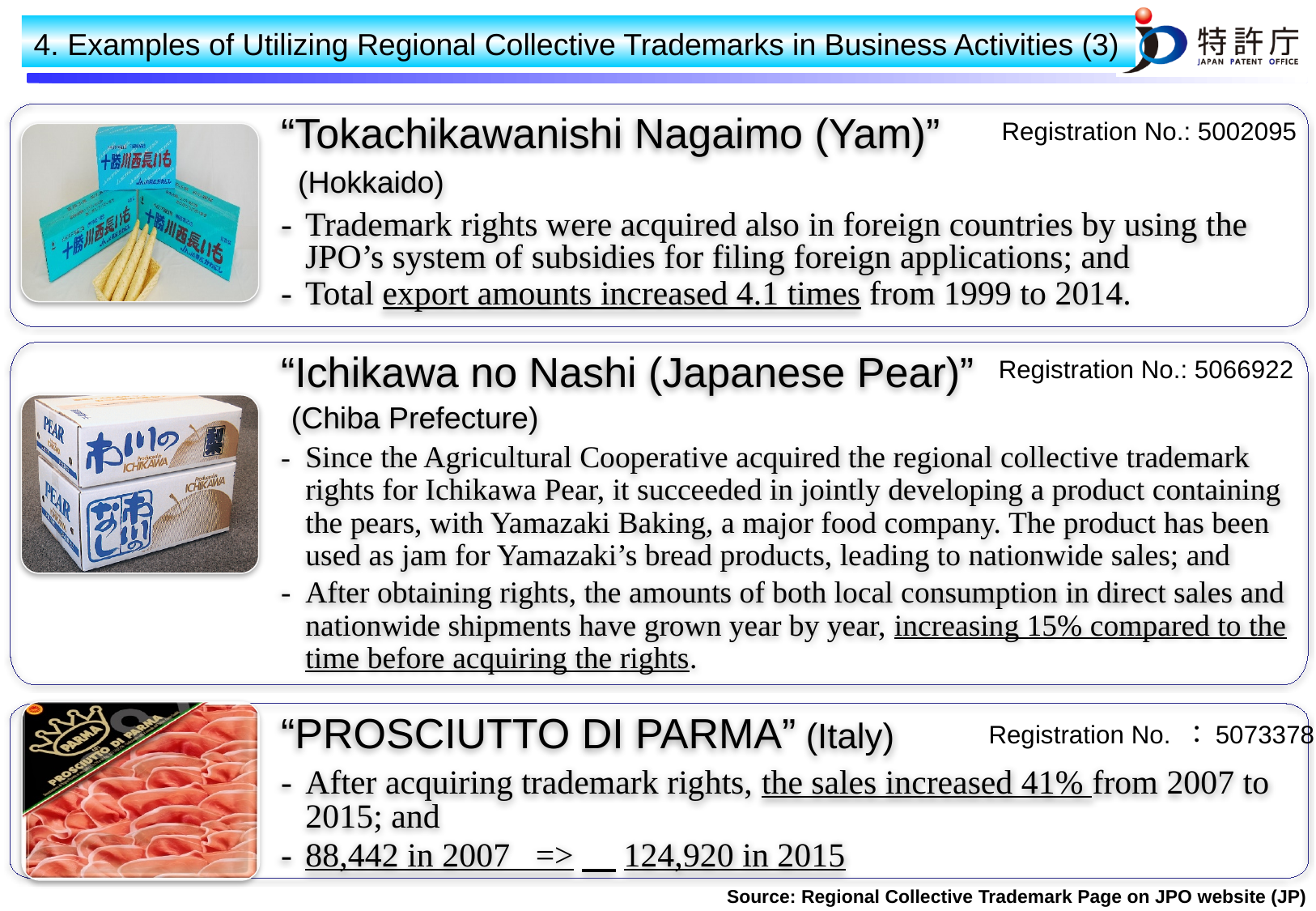

4. Examples of Utilizing Regional Collective Trademarks in Business Activities (3)
“Tokachikawanishi Nagaimo (Yam)”
  (Hokkaido)
-	Trademark rights were acquired also in foreign countries by using the JPO’s system of subsidies for filing foreign applications; and
-	Total export amounts increased 4.1 times from 1999 to 2014.
Registration No.: 5002095

“Ichikawa no Nashi (Japanese Pear)”
 (Chiba Prefecture)
- 	Since the Agricultural Cooperative acquired the regional collective trademark rights for Ichikawa Pear, it succeeded in jointly developing a product containing the pears, with Yamazaki Baking, a major food company. The product has been used as jam for Yamazaki’s bread products, leading to nationwide sales; and
-	After obtaining rights, the amounts of both local consumption in direct sales and nationwide shipments have grown year by year, increasing 15% compared to the time before acquiring the rights.
Registration No.: 5066922

“PROSCIUTTO DI PARMA” (Italy)
- 	After acquiring trademark rights, the sales increased 41% from 2007 to 2015; and
-	88,442 in 2007   =>　124,920 in 2015
Registration No. ：5073378
Source: Regional Collective Trademark Page on JPO website (JP)